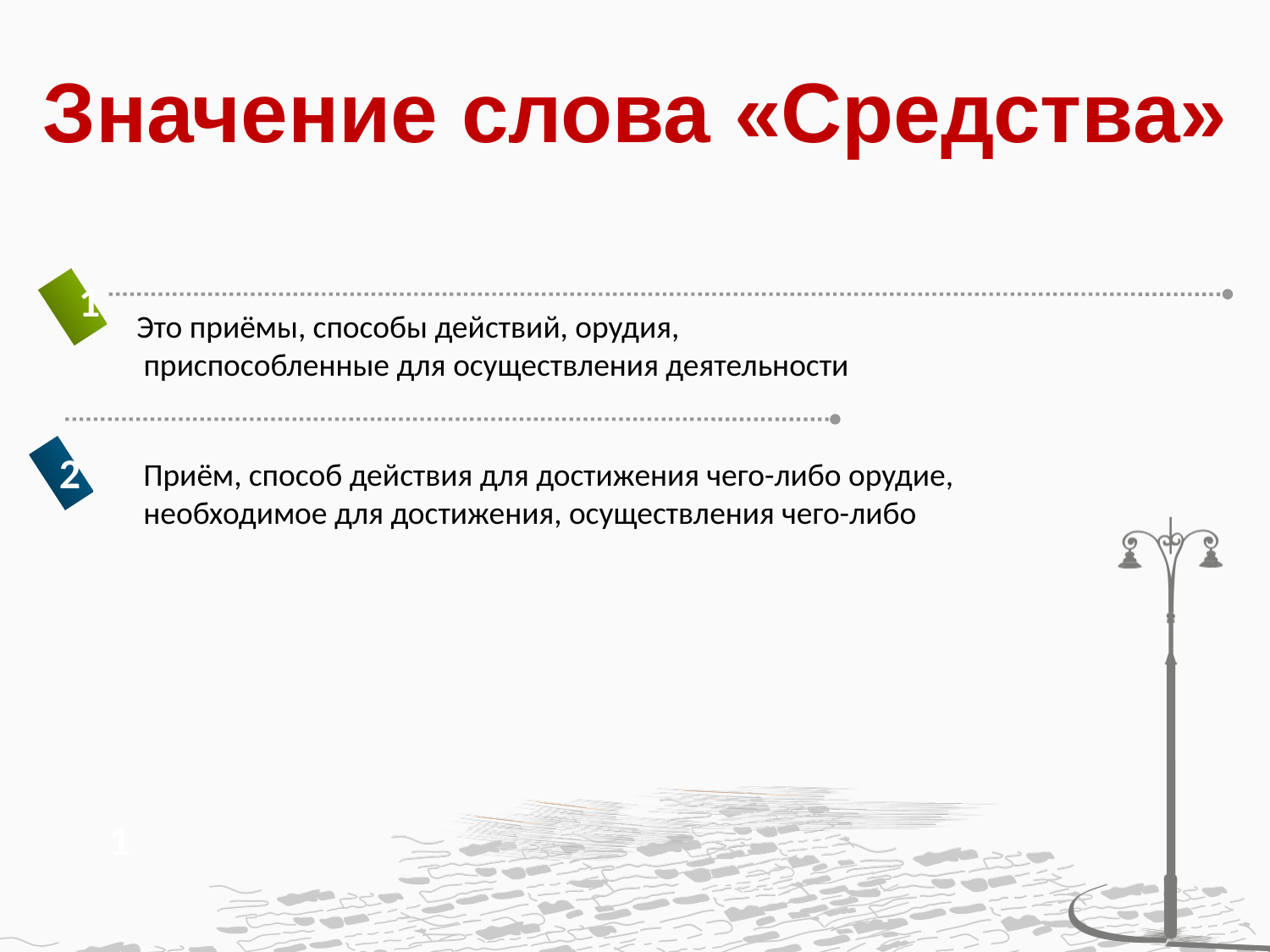

# Значение слова «Средства»
1

Это приёмы, способы действий, орудия,
 приспособленные для осуществления деятельности

2
Приём, способ действия для достижения чего-либо орудие, необходимое для достижения, осуществления чего-либо

1